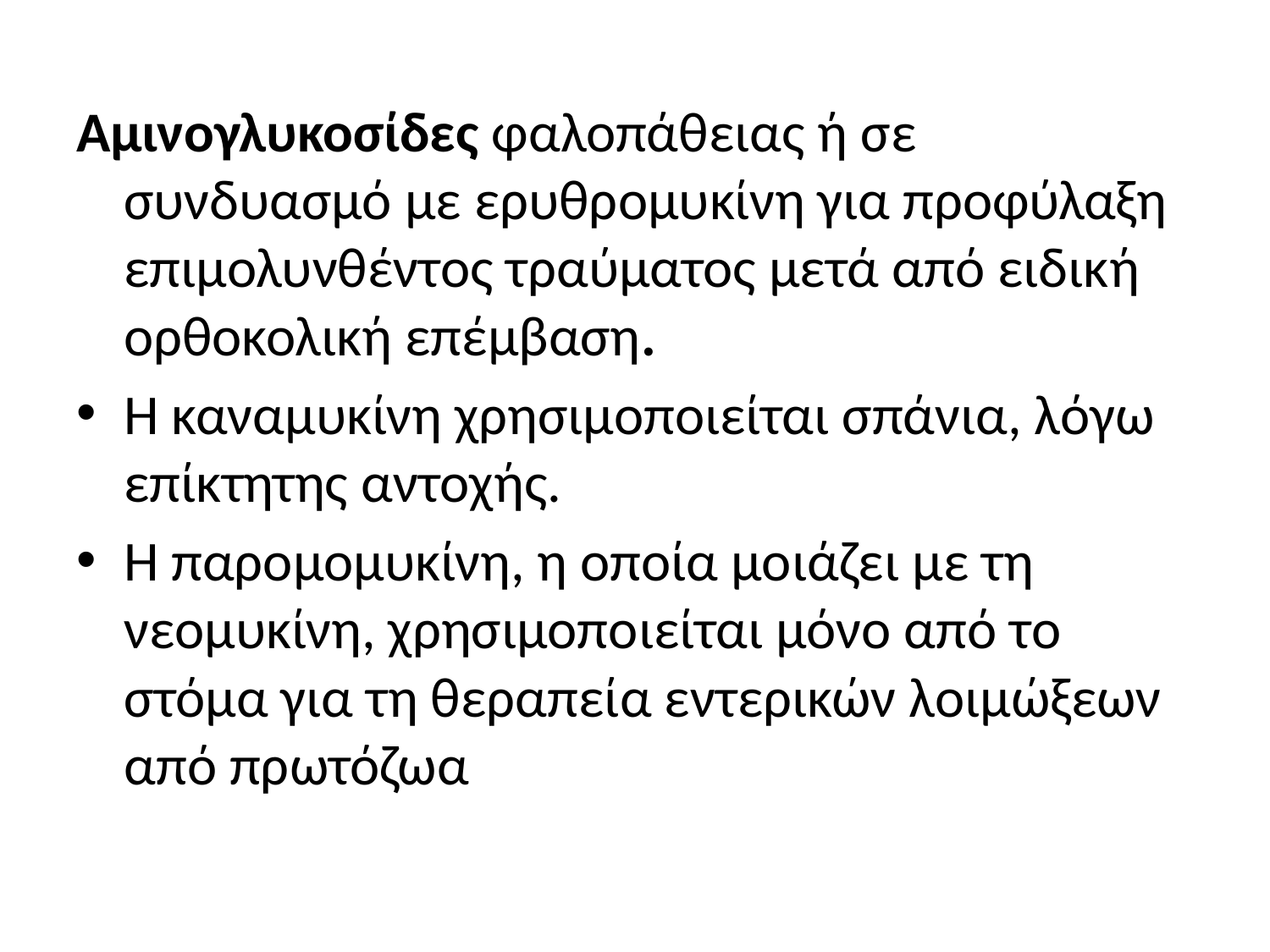

Αμινογλυκοσίδες φαλοπάθειας ή σε συνδυασμό με ερυθρομυκίνη για προφύλαξη επιμολυνθέντος τραύματος μετά από ειδική ορθοκολική επέμβαση.
Η καναμυκίνη χρησιμοποιείται σπάνια, λόγω επίκτητης αντοχής.
Η παρομομυκίνη, η οποία μοιάζει με τη νεομυκίνη, χρησιμοποιείται μόνο από το στόμα για τη θεραπεία εντερικών λοιμώξεων από πρωτόζωα